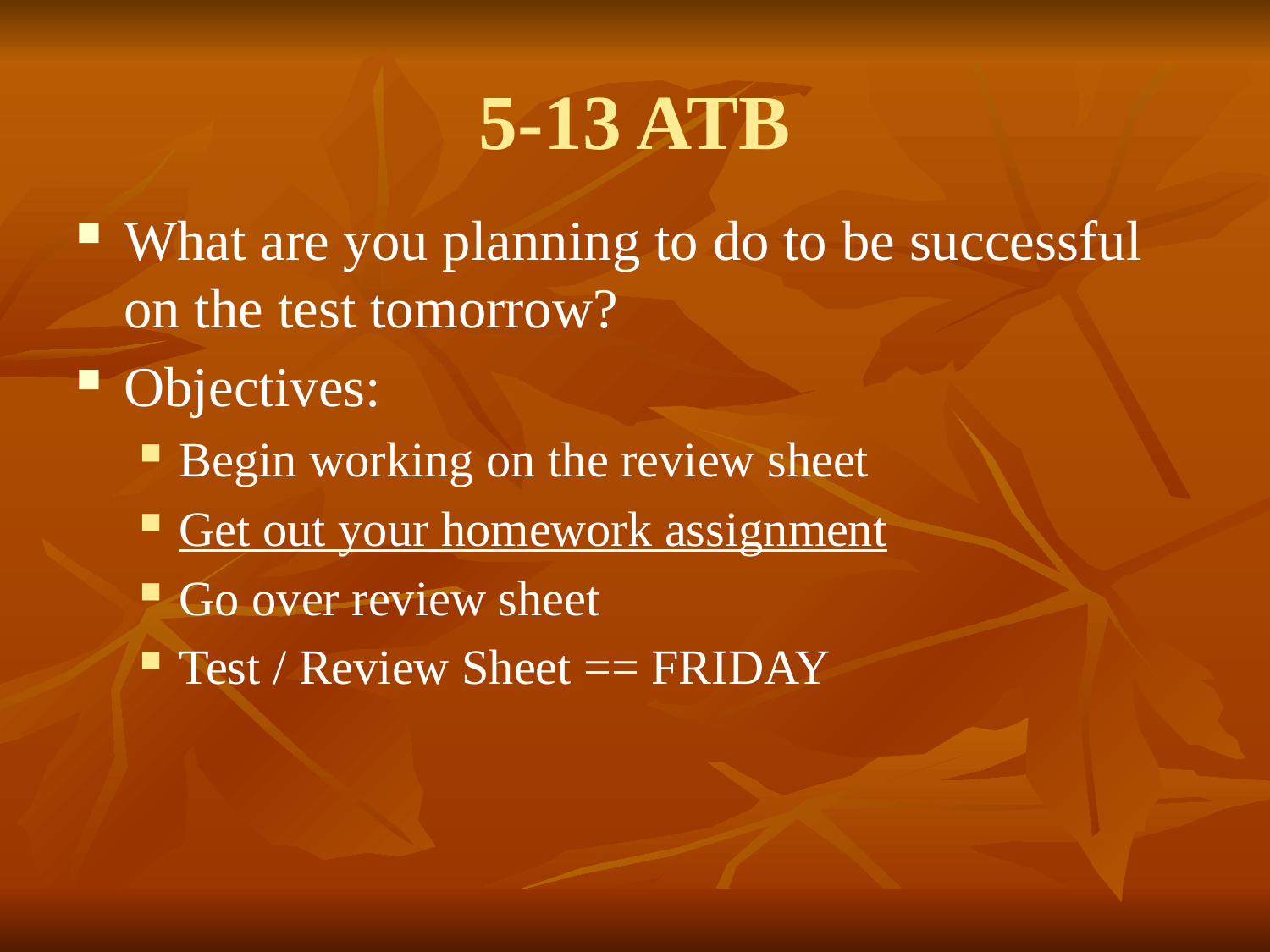

# 5-13 ATB
What are you planning to do to be successful on the test tomorrow?
Objectives:
Begin working on the review sheet
Get out your homework assignment
Go over review sheet
Test / Review Sheet == FRIDAY